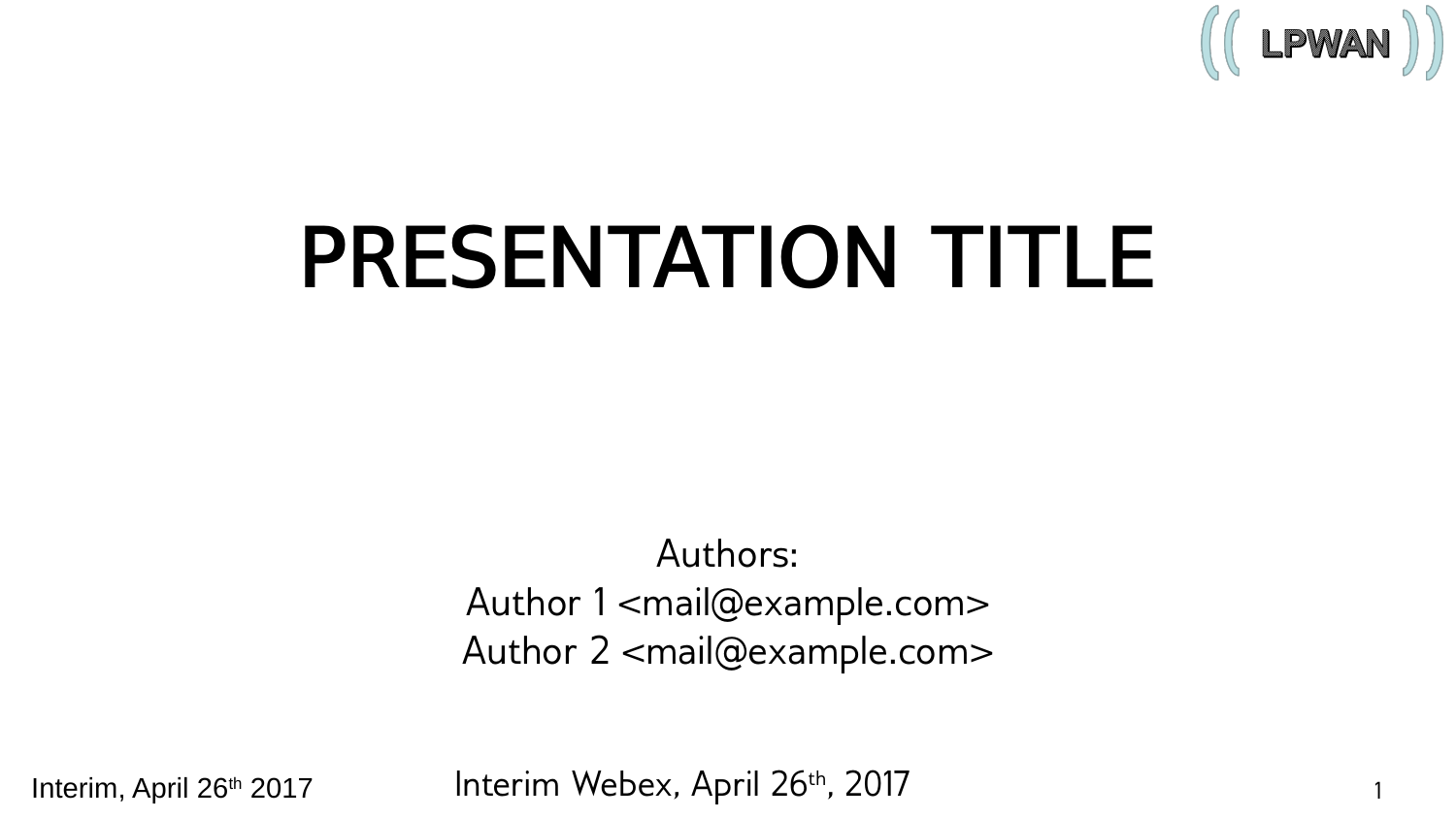

PRESENTATION TITLE
Authors:
Author 1 <mail@example.com>
Author 2 <mail@example.com>

Interim Webex, April 26th, 2017
1